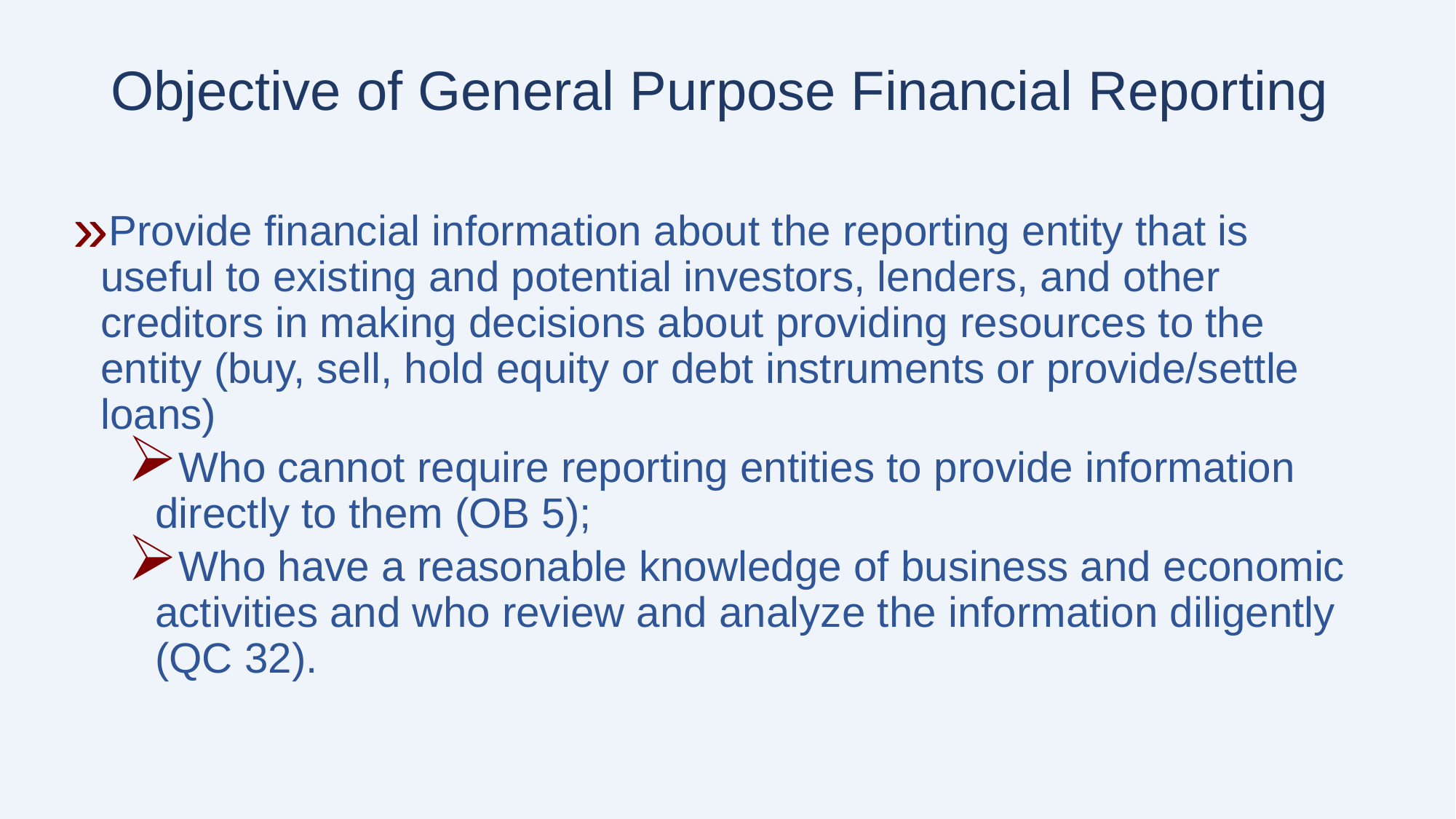

# Objective of General Purpose Financial Reporting
Provide financial information about the reporting entity that is useful to existing and potential investors, lenders, and other creditors in making decisions about providing resources to the entity (buy, sell, hold equity or debt instruments or provide/settle loans)
Who cannot require reporting entities to provide information directly to them (OB 5);
Who have a reasonable knowledge of business and economic activities and who review and analyze the information diligently (QC 32).

10